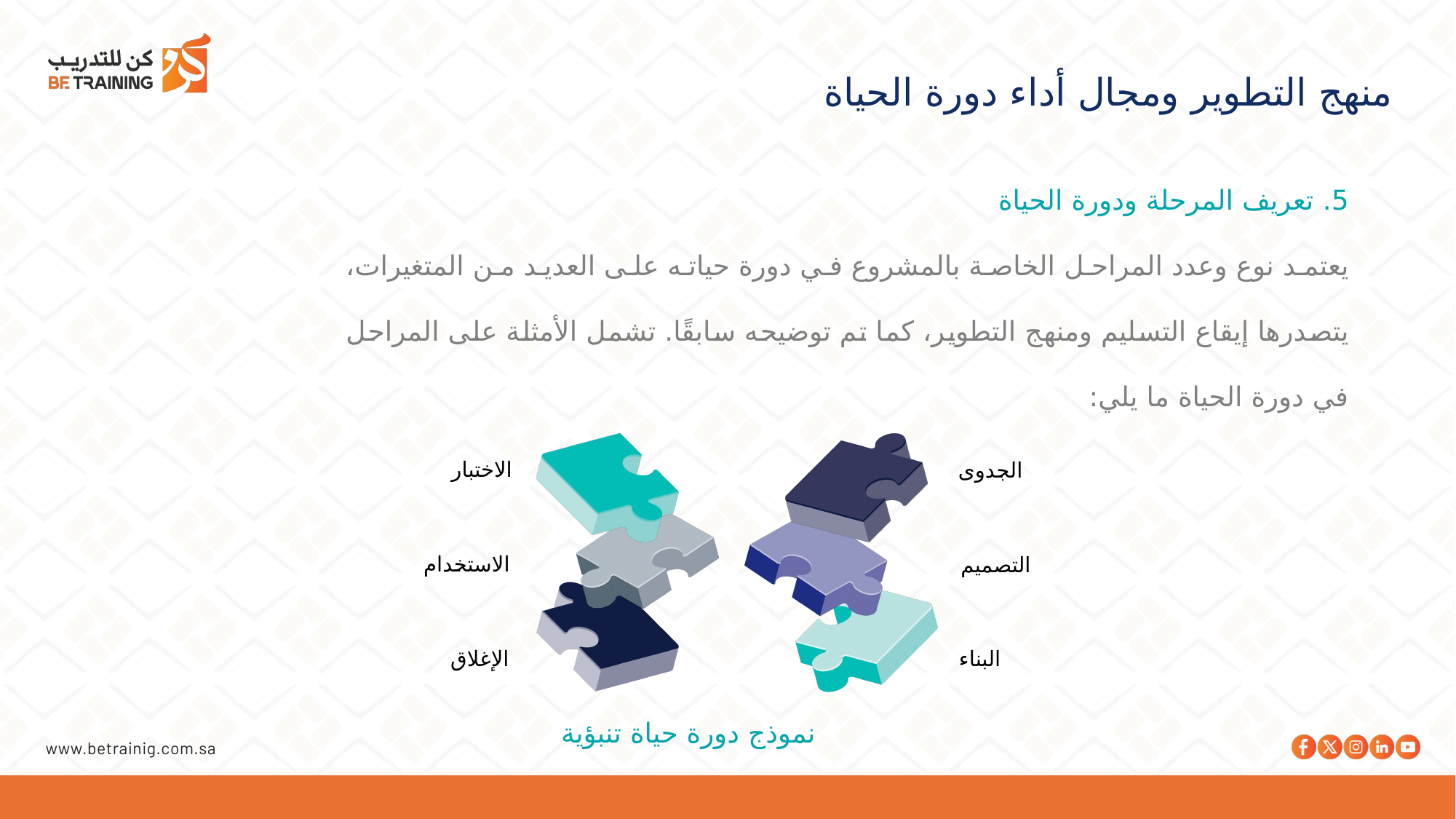

منهج التطوير ومجال أداء دورة الحياة
5. تعريف المرحلة ودورة الحياة
يعتمد نوع وعدد المراحل الخاصة بالمشروع في دورة حياته على العديد من المتغيرات، يتصدرها إيقاع التسليم ومنهج التطوير، كما تم توضيحه سابقًا. تشمل الأمثلة على المراحل في دورة الحياة ما يلي:

الاختبار
الجدوى

الاستخدام
التصميم

الإغلاق
البناء
نموذج دورة حياة تنبؤية